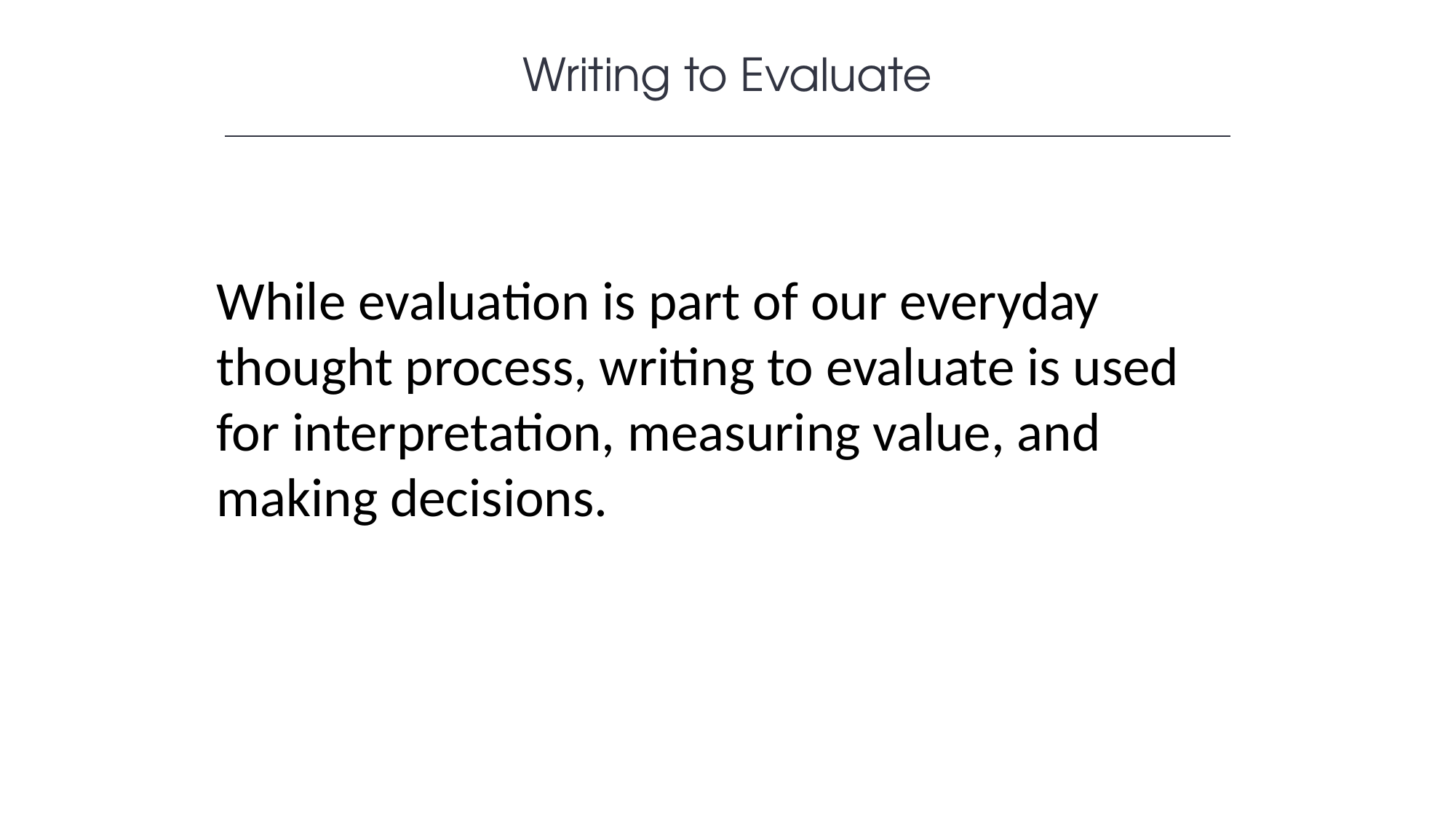

Writing to Evaluate
HAWKES LEARNING
While evaluation is part of our everyday thought process, writing to evaluate is used for interpretation, measuring value, and making decisions.